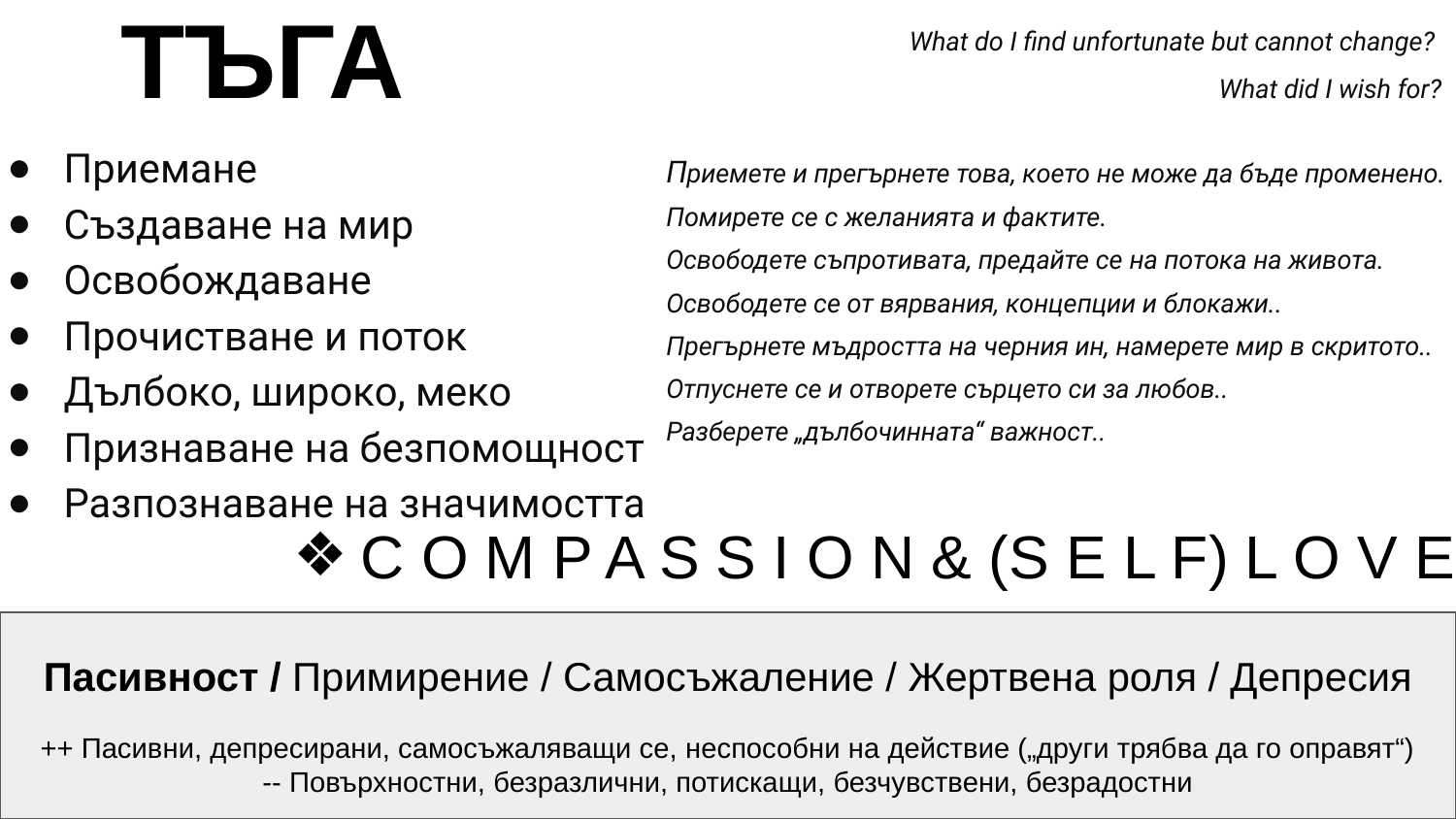

# ТЪГА
What do I find unfortunate but cannot change?
What did I wish for?
Приемане
Създаване на мир
Освобождаване
Прочистване и поток
Дълбоко, широко, меко
Признаване на безпомощност
Разпознаване на значимостта

Приемете и прегърнете това, което не може да бъде променено.
Помирете се с желанията и фактите.
Освободете съпротивата, предайте се на потока на живота.
Освободете се от вярвания, концепции и блокажи..
Прегърнете мъдростта на черния ин, намерете мир в скритото..
Отпуснете се и отворете сърцето си за любов..
Разберете „дълбочинната“ важност..
C O M P A S S I O N & (S E L F) L O V E

Пасивност / Примирение / Самосъжаление / Жертвена роля / Депресия
++ Пасивни, депресирани, самосъжаляващи се, неспособни на действие („други трябва да го оправят“)
-- Повърхностни, безразлични, потискащи, безчувствени, безрадостни